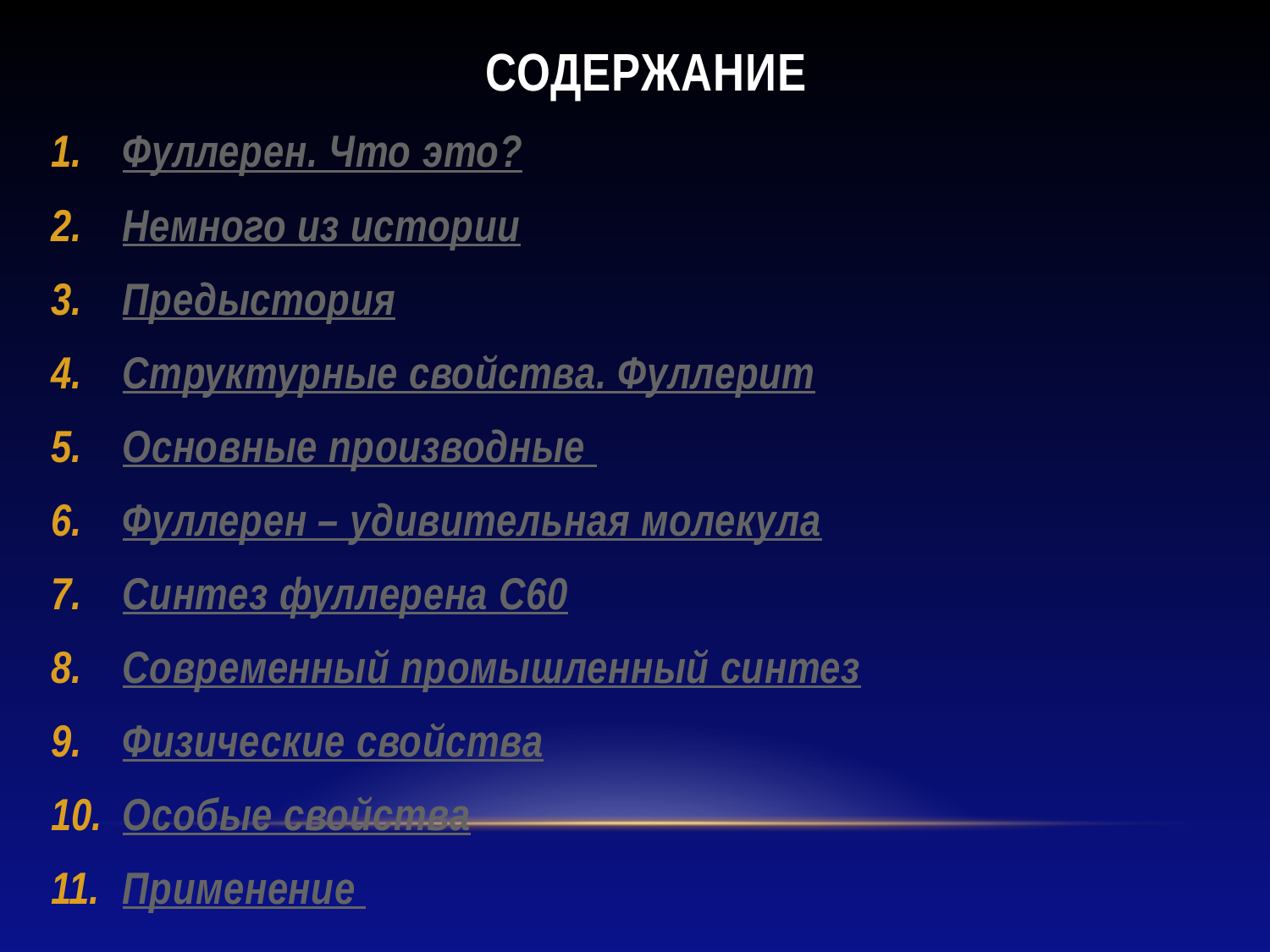

# Содержание
Фуллерен. Что это?
Немного из истории
Предыстория
Структурные свойства. Фуллерит
Основные производные
Фуллерен – удивительная молекула
Синтез фуллерена С60
Современный промышленный синтез
Физические свойства
Особые свойства
Применение